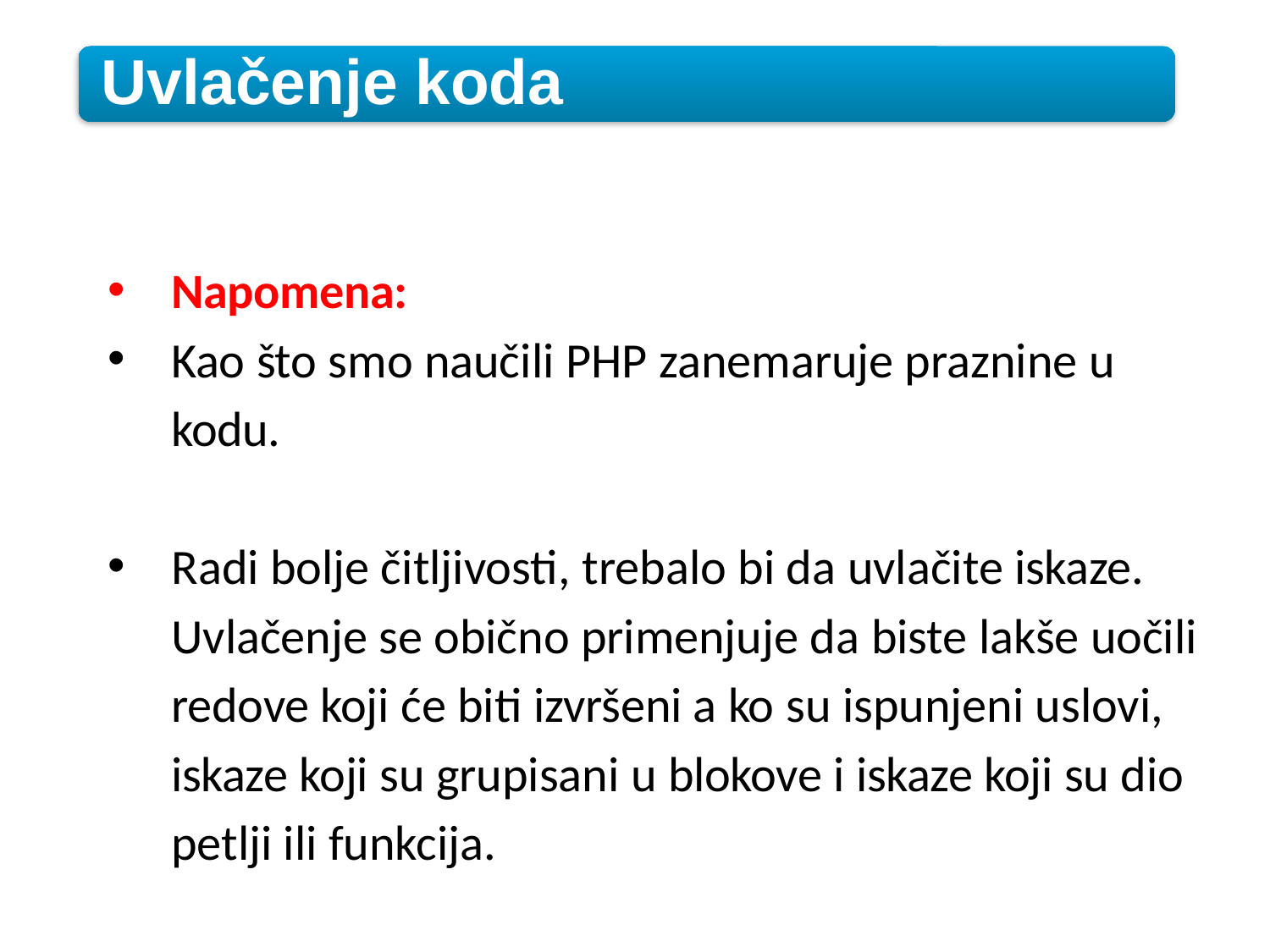

Uvlačenje koda
Napomena:
Kao što smo naučili PHP zanemaruje praznine u kodu.

Radi bolje čitljivosti, trebalo bi da uvlačite iskaze. Uvlačenje se obično primenjuje da biste lakše uočili redove koji će biti izvršeni a ko su ispunjeni uslovi, iskaze koji su grupisani u blokove i iskaze koji su dio petlji ili funkcija.